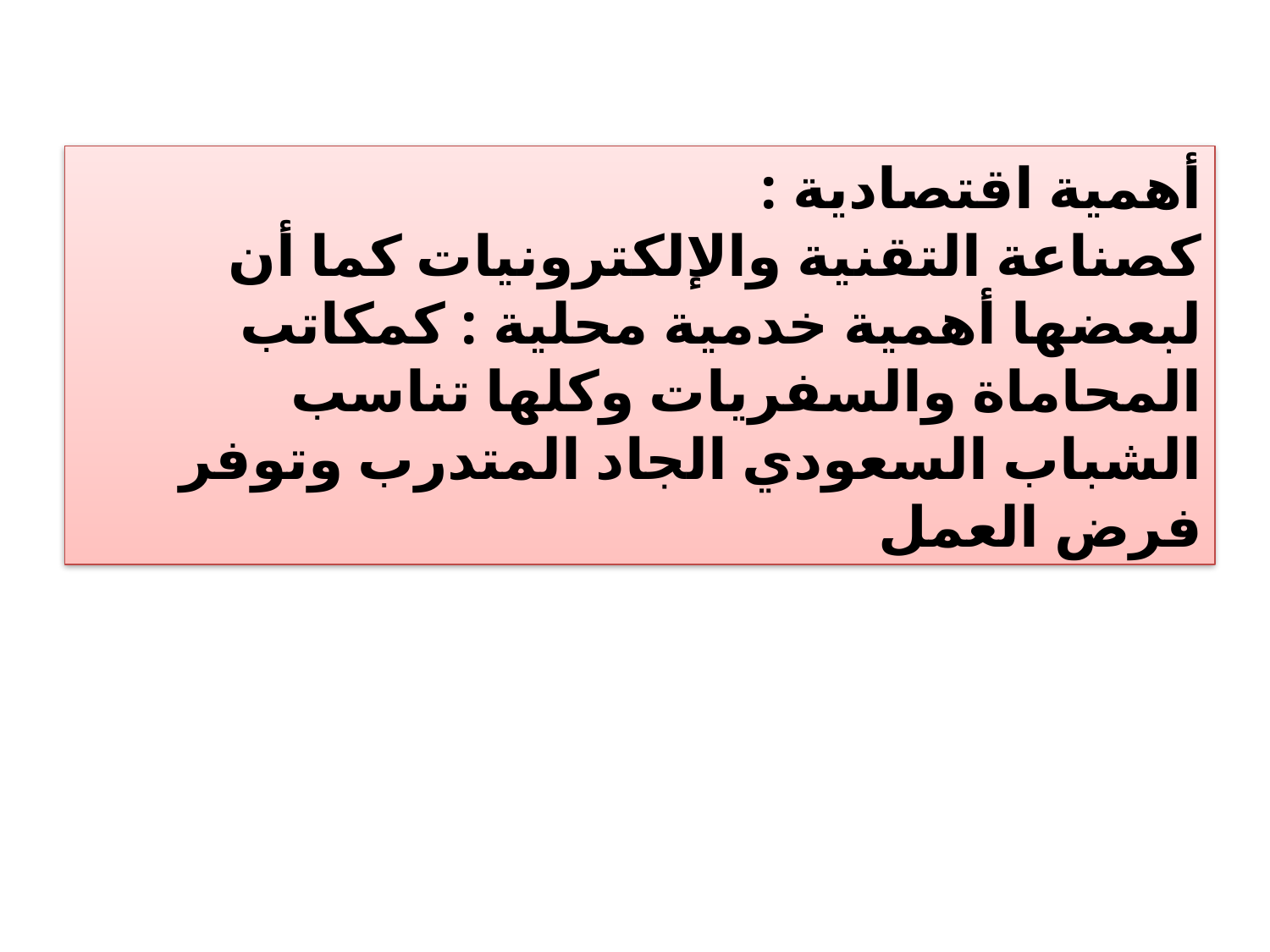

أهمية اقتصادية :
كصناعة التقنية والإلكترونيات كما أن لبعضها أهمية خدمية محلية : كمكاتب المحاماة والسفريات وكلها تناسب الشباب السعودي الجاد المتدرب وتوفر فرض العمل